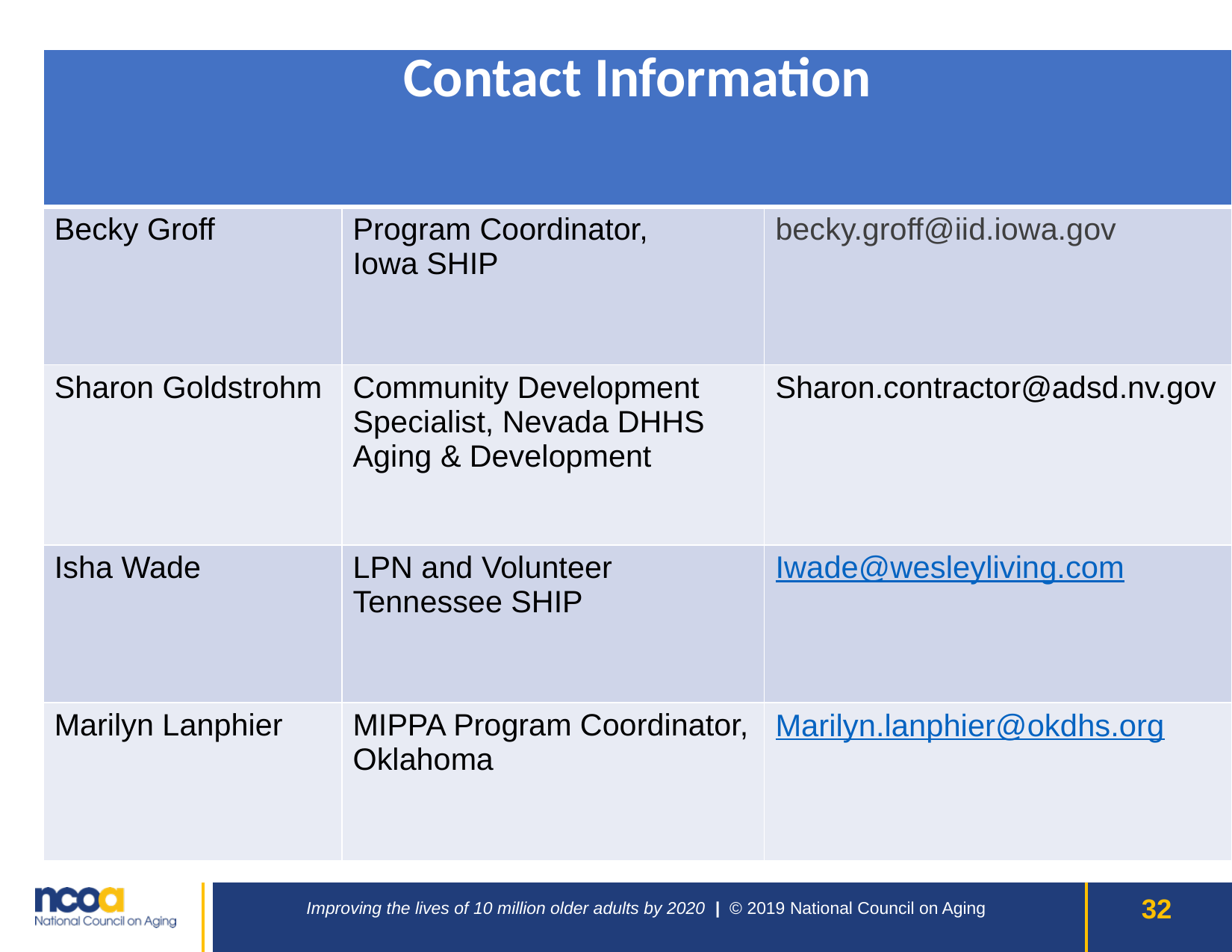

| Contact Information |  |  |
| --- | --- | --- |
| Becky Groff | Program Coordinator, Iowa SHIP | becky.groff@iid.iowa.gov |
| Sharon Goldstrohm | Community Development Specialist, Nevada DHHS Aging & Development | Sharon.contractor@adsd.nv.gov |
| Isha Wade | LPN and Volunteer Tennessee SHIP | Iwade@wesleyliving.com |
| Marilyn Lanphier | MIPPA Program Coordinator, Oklahoma | Marilyn.lanphier@okdhs.org |

Improving the lives of 10 million older adults by 2020  |  © 2019 National Council on Aging
32